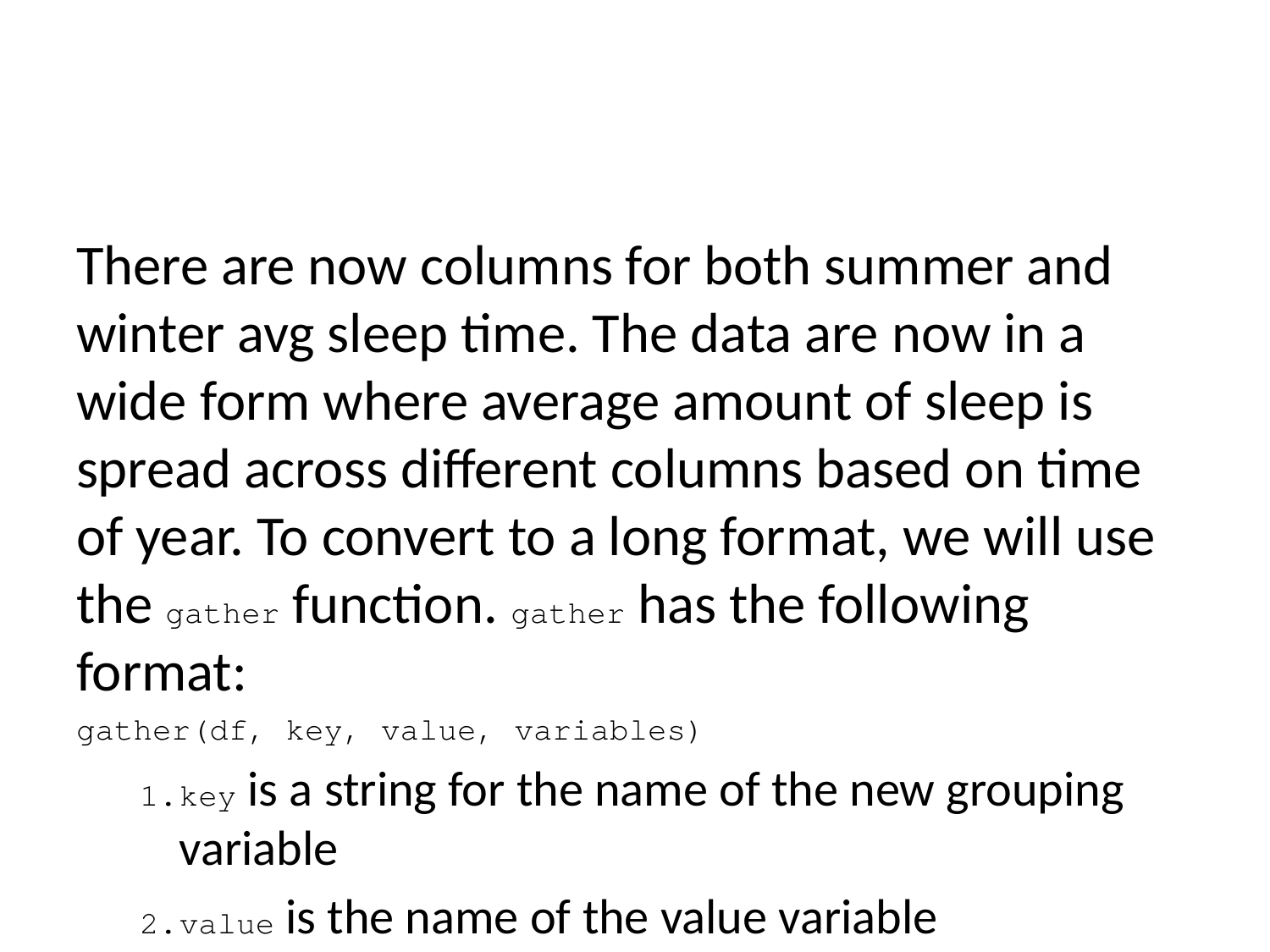

There are now columns for both summer and winter avg sleep time. The data are now in a wide form where average amount of sleep is spread across different columns based on time of year. To convert to a long format, we will use the gather function. gather has the following format:
gather(df, key, value, variables)
key is a string for the name of the new grouping variable
value is the name of the value variable
variables are current columns that are going to be gathered
mouse.df.g <- gather(mouse.df, key = "season", value = "avg.sleep",
                     summer, winter)